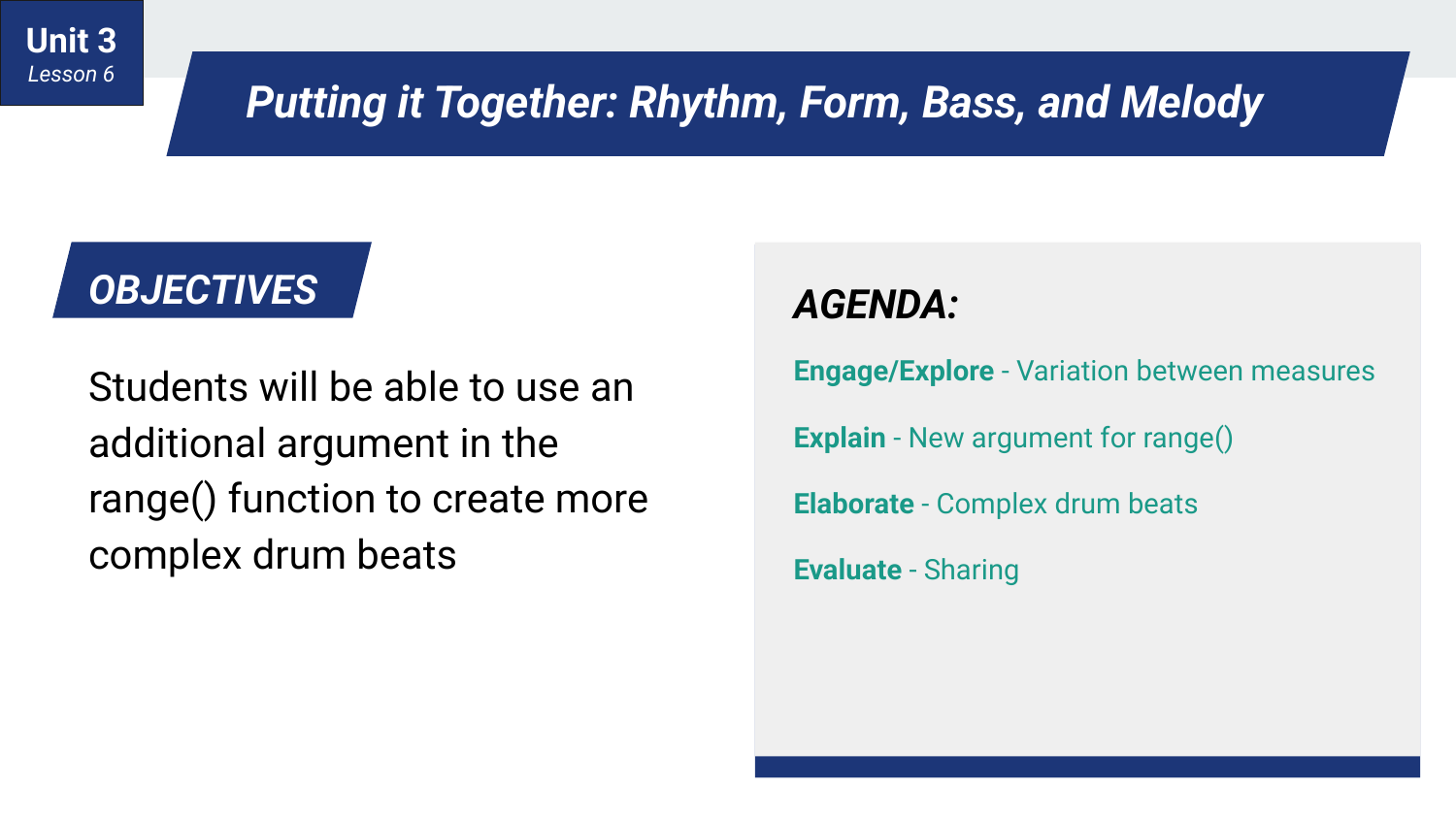

Unit 3 Lesson 6

# Putting it Together: Rhythm, Form, Bass, and Melody

OBJECTIVES

AGENDA:
Engage/Explore - Variation between measures
Explain - New argument for range()
Elaborate - Complex drum beats
Evaluate - Sharing
Students will be able to use an additional argument in the range() function to create more complex drum beats